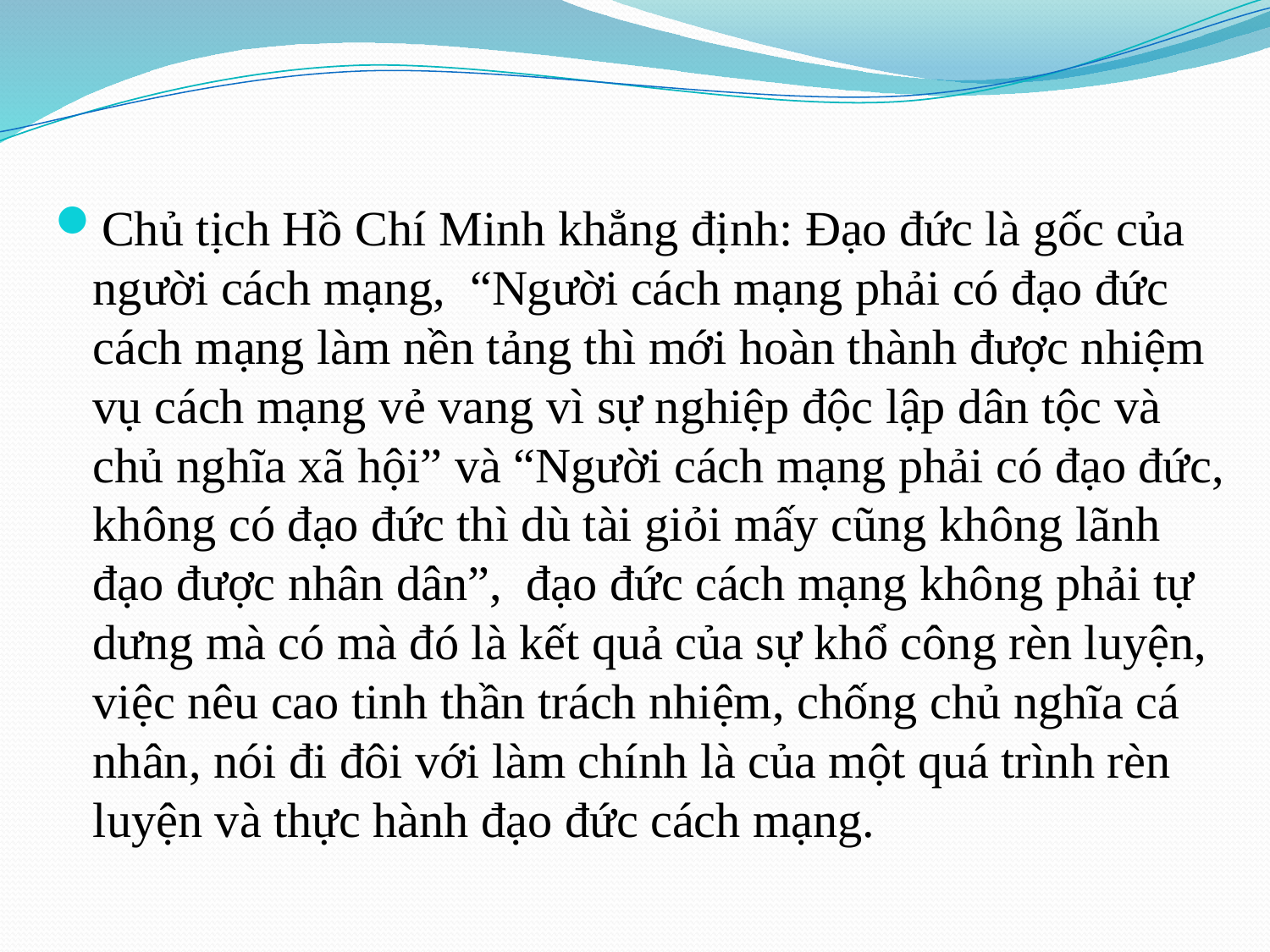

Chủ tịch Hồ Chí Minh khẳng định: Đạo đức là gốc của người cách mạng,  “Người cách mạng phải có đạo đức cách mạng làm nền tảng thì mới hoàn thành được nhiệm vụ cách mạng vẻ vang vì sự nghiệp độc lập dân tộc và chủ nghĩa xã hội” và “Người cách mạng phải có đạo đức, không có đạo đức thì dù tài giỏi mấy cũng không lãnh đạo được nhân dân”,  đạo đức cách mạng không phải tự dưng mà có mà đó là kết quả của sự khổ công rèn luyện, việc nêu cao tinh thần trách nhiệm, chống chủ nghĩa cá nhân, nói đi đôi với làm chính là của một quá trình rèn luyện và thực hành đạo đức cách mạng.